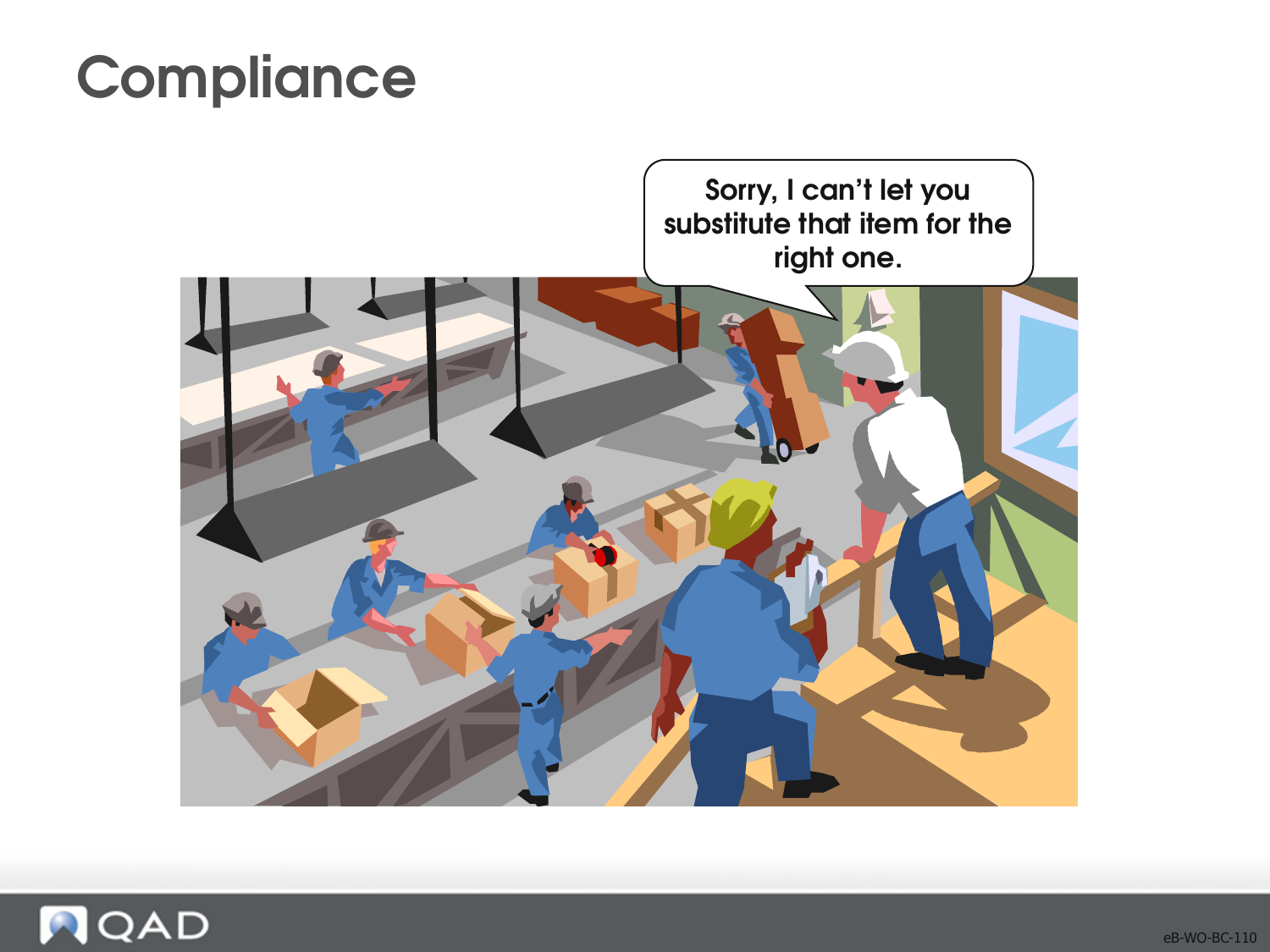

# Compliance
Sorry, I can’t let you substitute that item for the right one.

eB-WO-BC-110